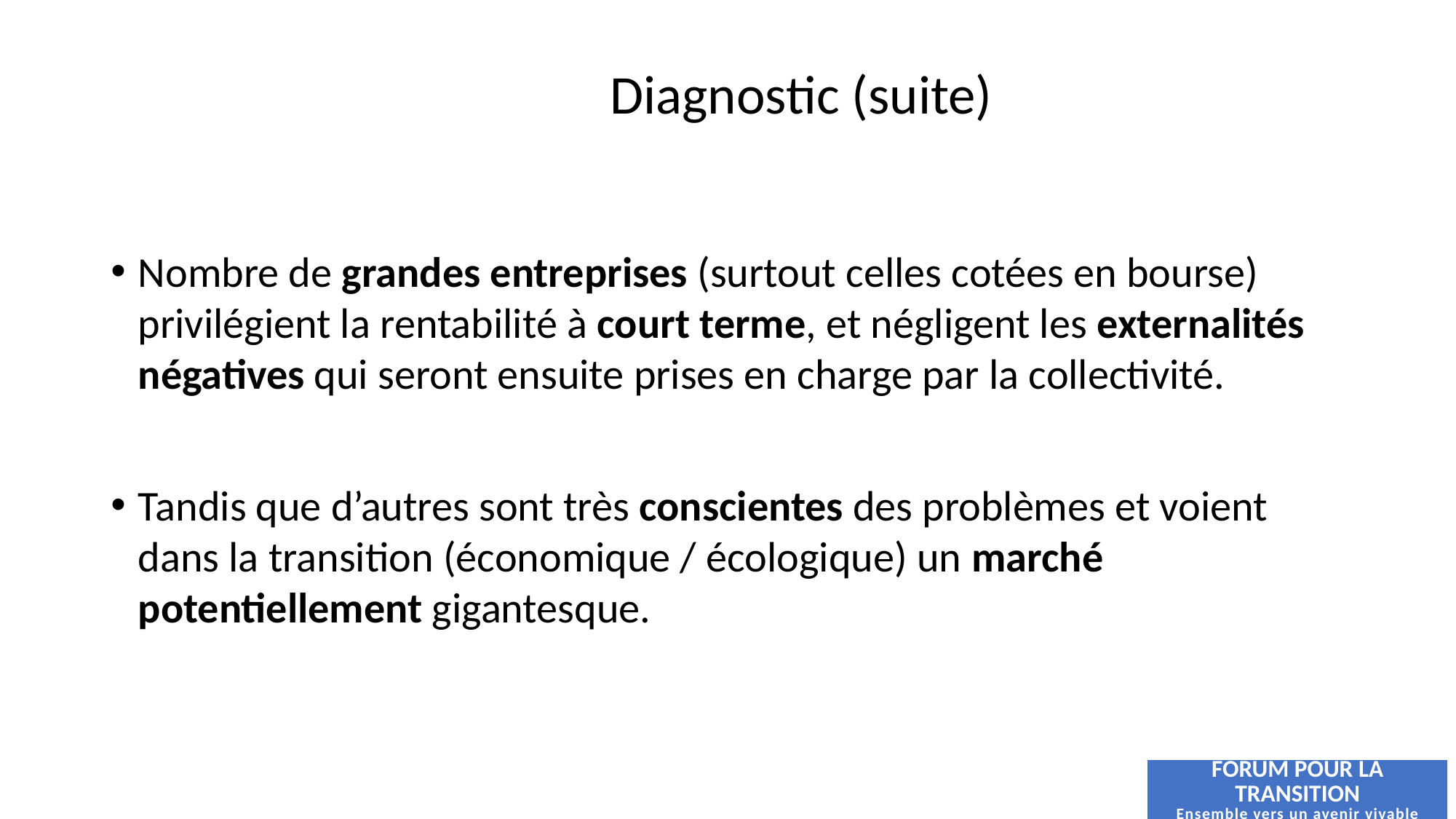

# Diagnostic (suite)

Nombre de grandes entreprises (surtout celles cotées en bourse) privilégient la rentabilité à court terme, et négligent les externalités négatives qui seront ensuite prises en charge par la collectivité.

Tandis que d’autres sont très conscientes des problèmes et voient dans la transition (économique / écologique) un marché potentiellement gigantesque.